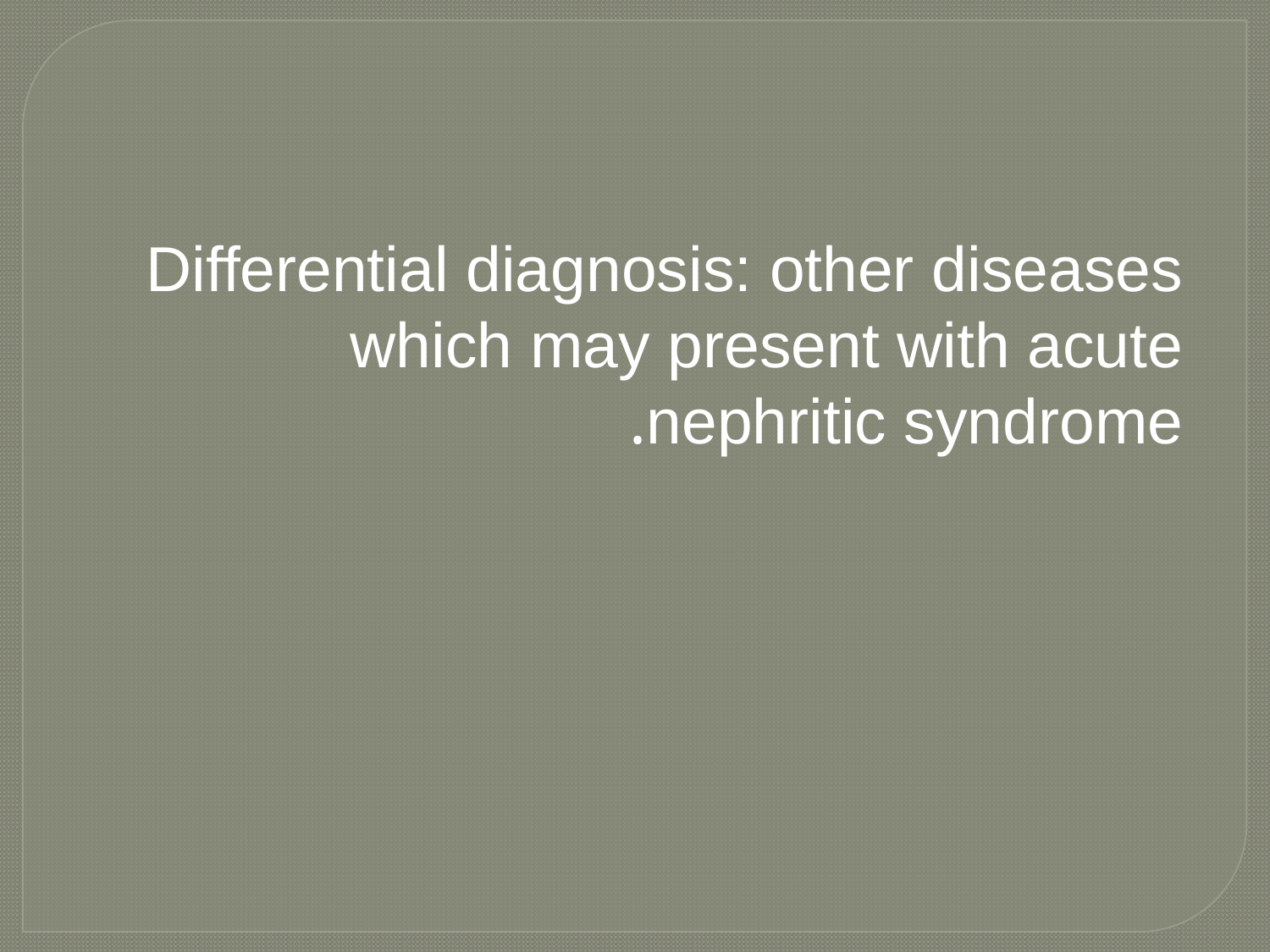

Differential diagnosis: other diseases which may present with acute
nephritic syndrome.